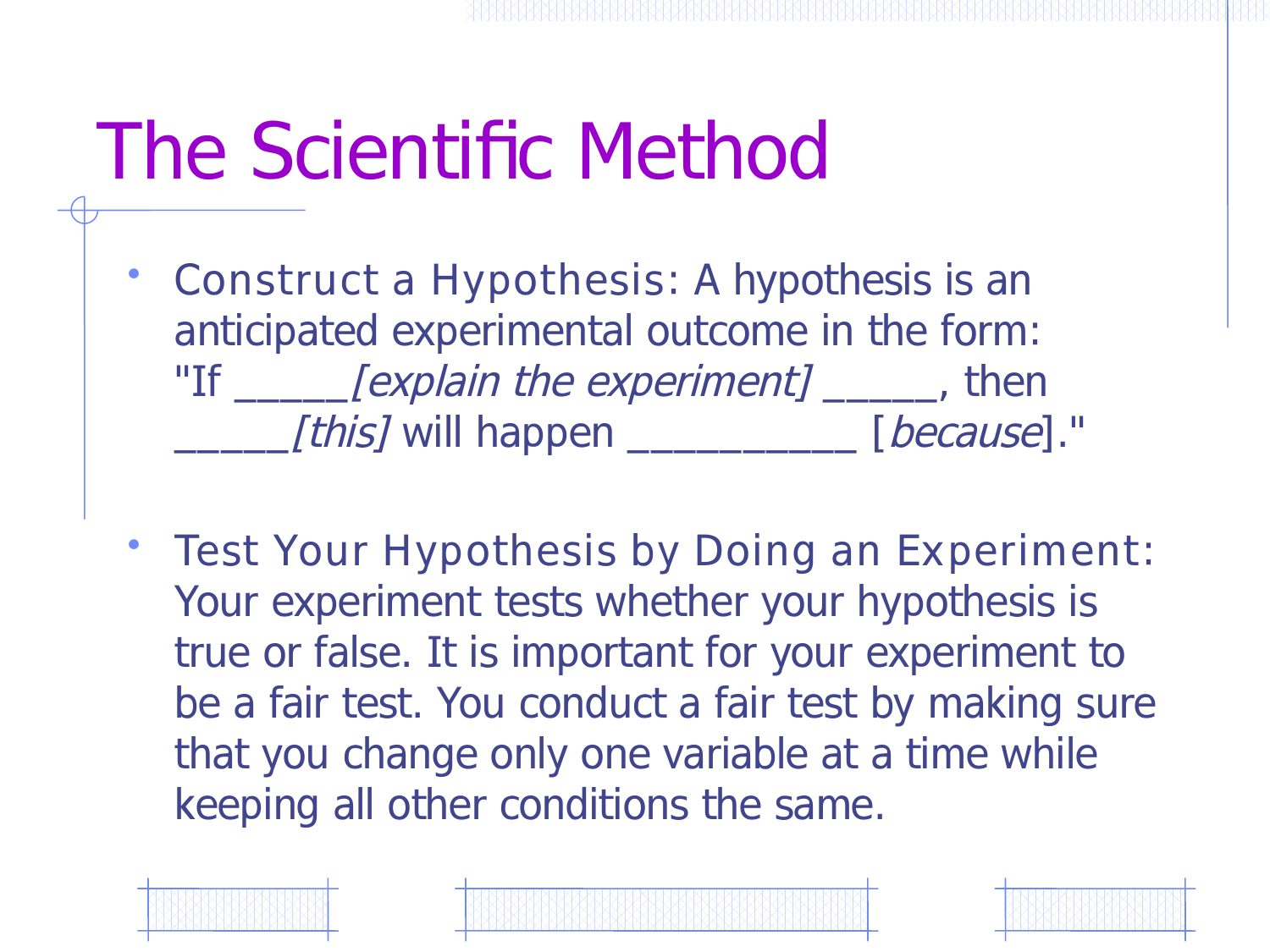

# The Scientific Method
Construct a Hypothesis: A hypothesis is an anticipated experimental outcome in the form:
"If _____[explain the experiment] _____, then _____[this] will happen __________ [because]."

Test Your Hypothesis by Doing an Experiment: Your experiment tests whether your hypothesis is true or false. It is important for your experiment to be a fair test. You conduct a fair test by making sure that you change only one variable at a time while keeping all other conditions the same.